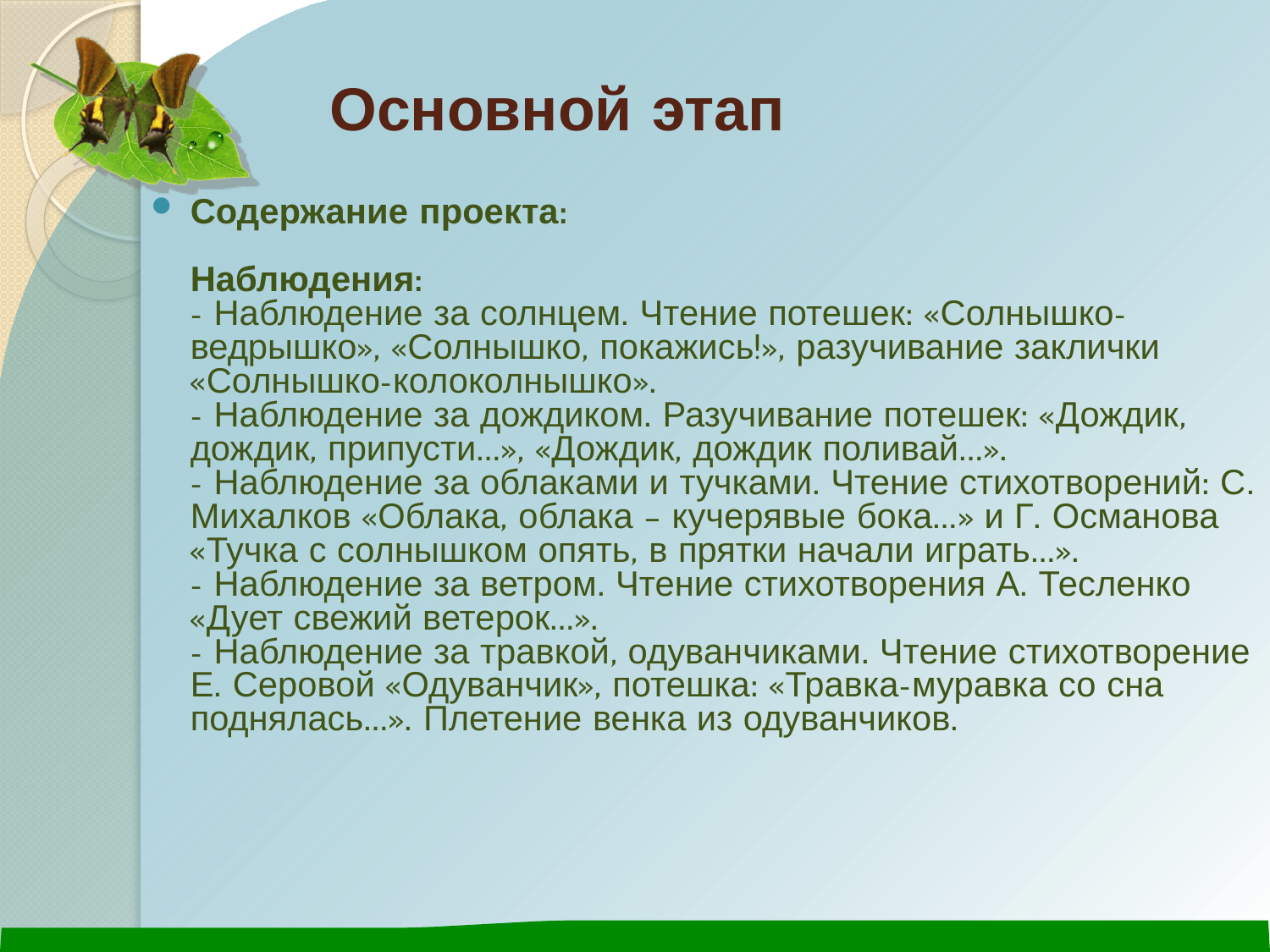

# Основной этап
Содержание проекта:
Наблюдения:
- Наблюдение за солнцем. Чтение потешек: «Солнышко-ведрышко», «Солнышко, покажись!», разучивание заклички «Солнышко-колоколнышко».
- Наблюдение за дождиком. Разучивание потешек: «Дождик, дождик, припусти…», «Дождик, дождик поливай…».
- Наблюдение за облаками и тучками. Чтение стихотворений: С. Михалков «Облака, облака – кучерявые бока…» и Г. Османова «Тучка с солнышком опять, в прятки начали играть…».
- Наблюдение за ветром. Чтение стихотворения А. Тесленко «Дует свежий ветерок…».
- Наблюдение за травкой, одуванчиками. Чтение стихотворение Е. Серовой «Одуванчик», потешка: «Травка-муравка со сна поднялась…». Плетение венка из одуванчиков.